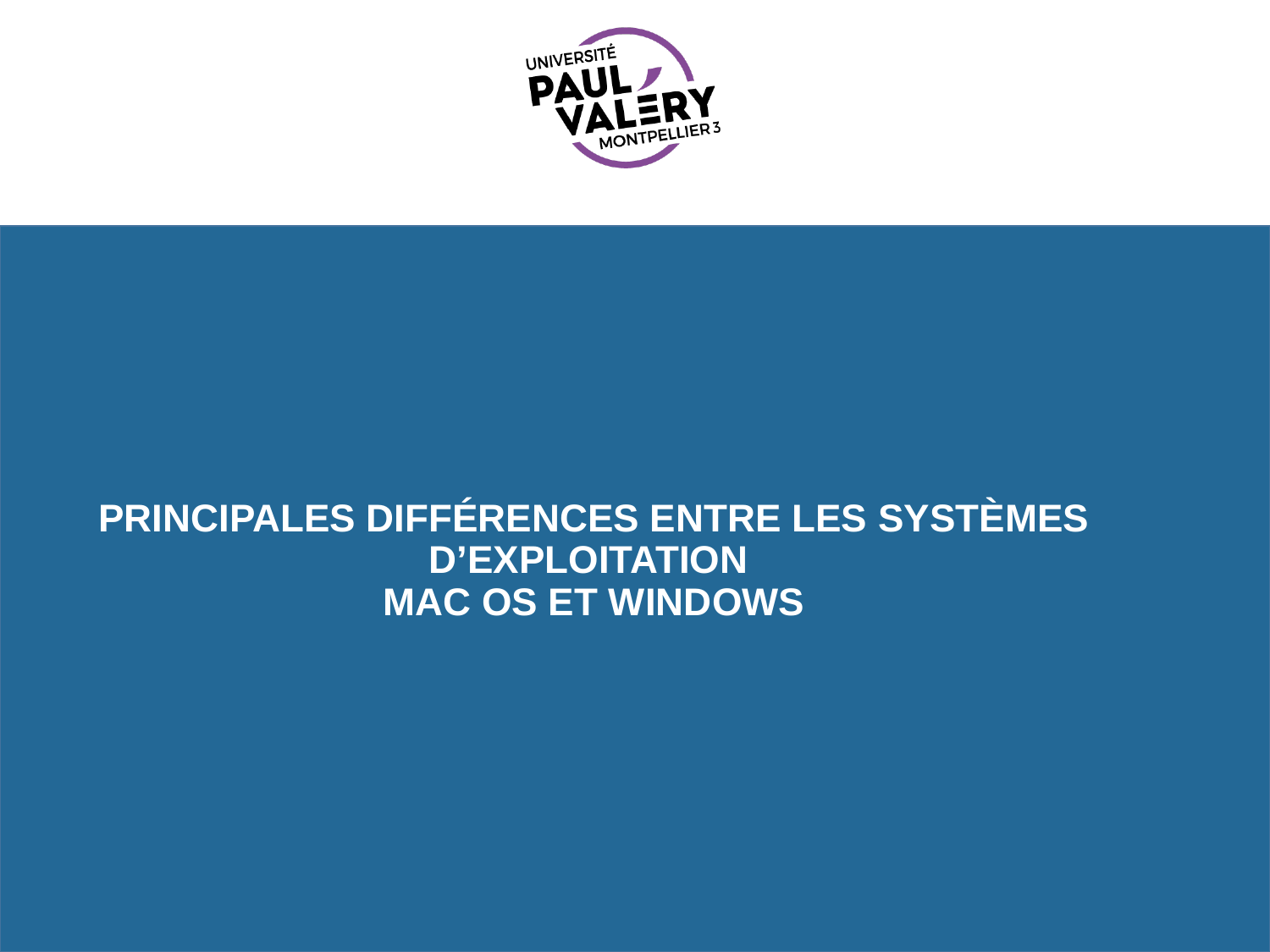

# principales différences entre les systèmes d’exploitation MAC OS et Windows